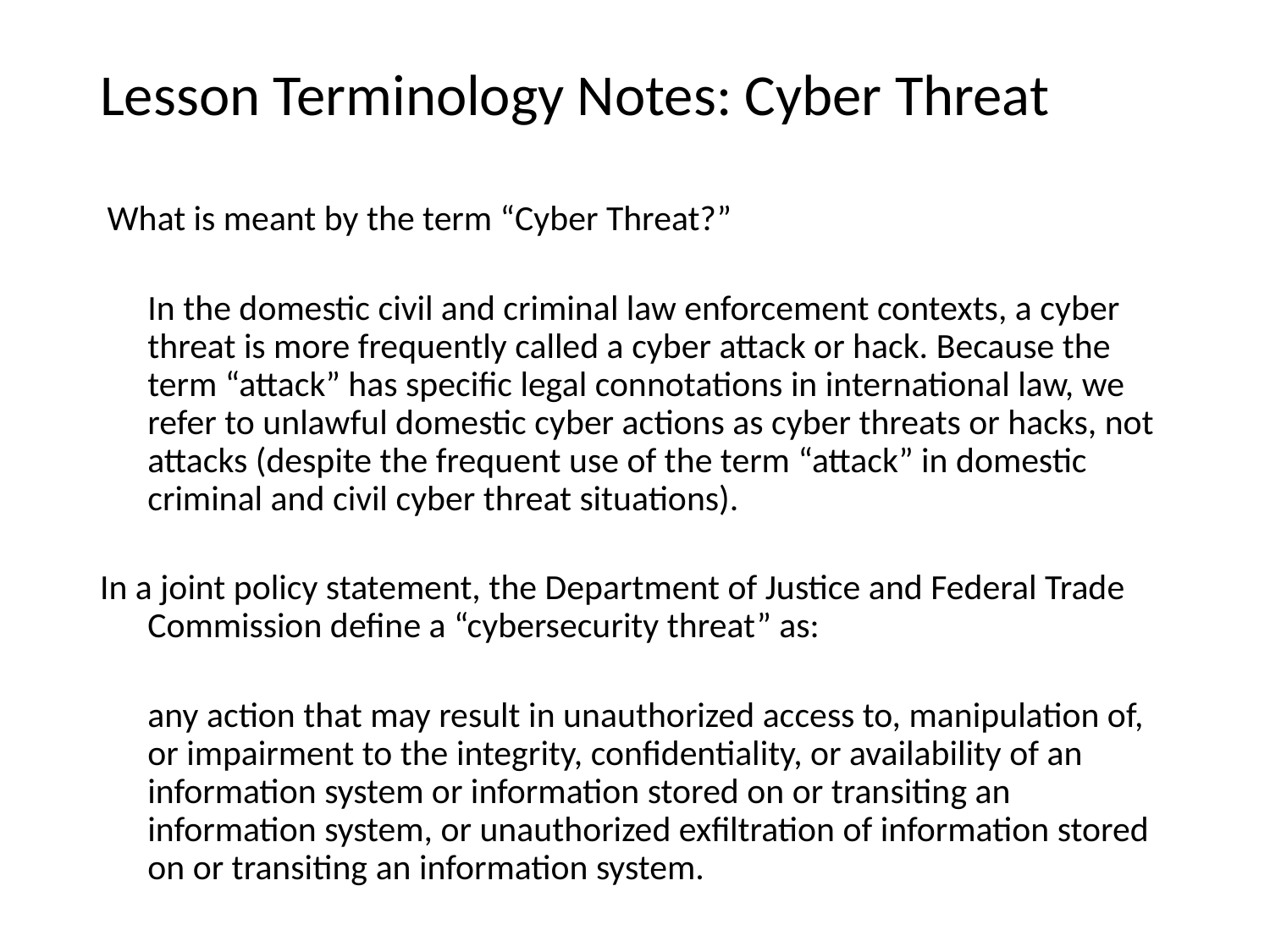

# Lesson Terminology Notes: Cyber Threat
What is meant by the term “Cyber Threat?”

In the domestic civil and criminal law enforcement contexts, a cyber threat is more frequently called a cyber attack or hack. Because the term “attack” has specific legal connotations in international law, we refer to unlawful domestic cyber actions as cyber threats or hacks, not attacks (despite the frequent use of the term “attack” in domestic criminal and civil cyber threat situations).

In a joint policy statement, the Department of Justice and Federal Trade Commission define a “cybersecurity threat” as:

	any action that may result in unauthorized access to, manipulation of, or impairment to the integrity, confidentiality, or availability of an information system or information stored on or transiting an information system, or unauthorized exfiltration of information stored on or transiting an information system.

See, Department of Justice and Federal Trade Commission: Antitrust Policy Statement on Sharing of Cybersecurity Information, n. 4.